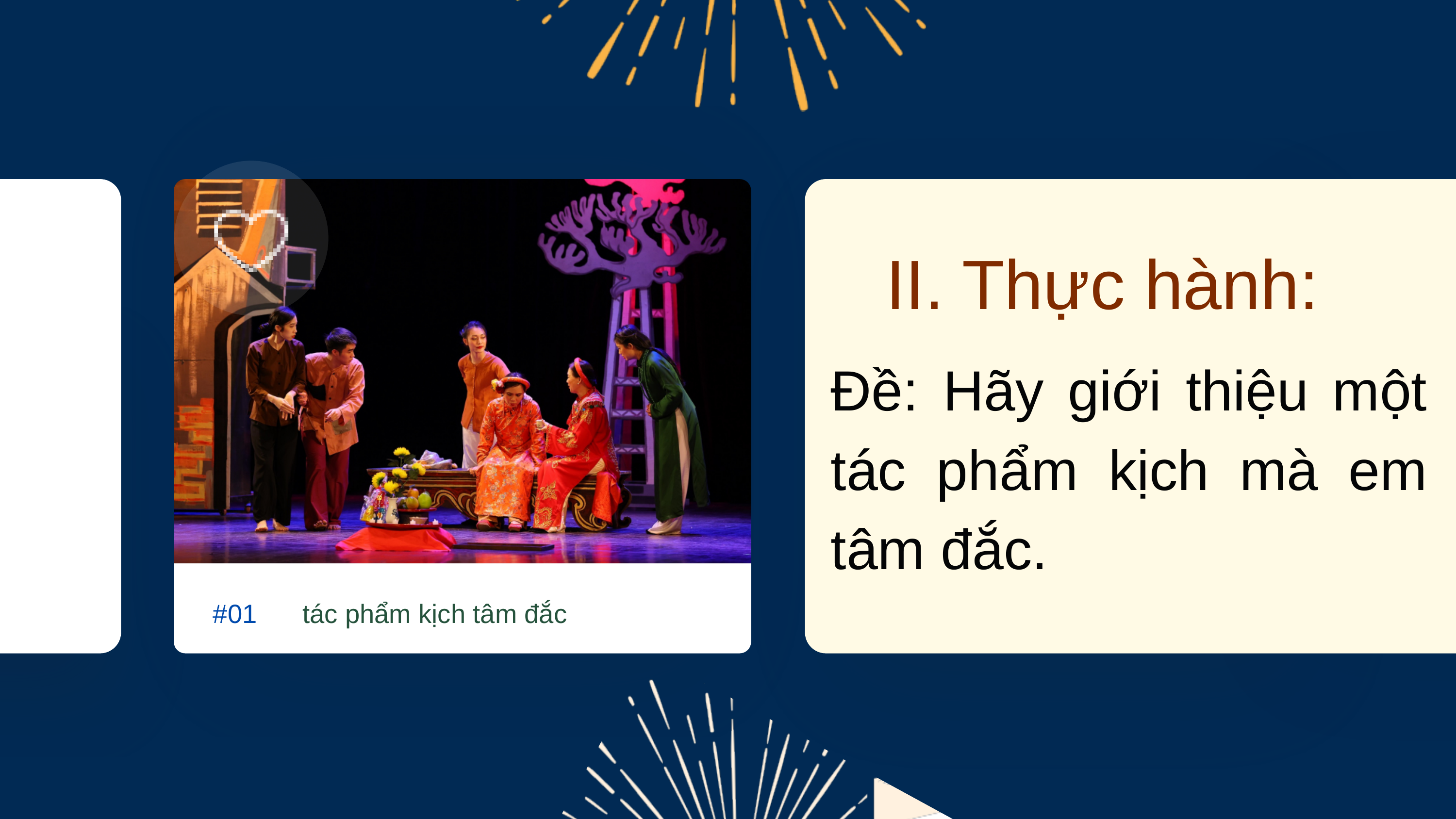

II. Thực hành:

Đề: Hãy giới thiệu một tác phẩm kịch mà em tâm đắc.

#01
tác phẩm kịch tâm đắc